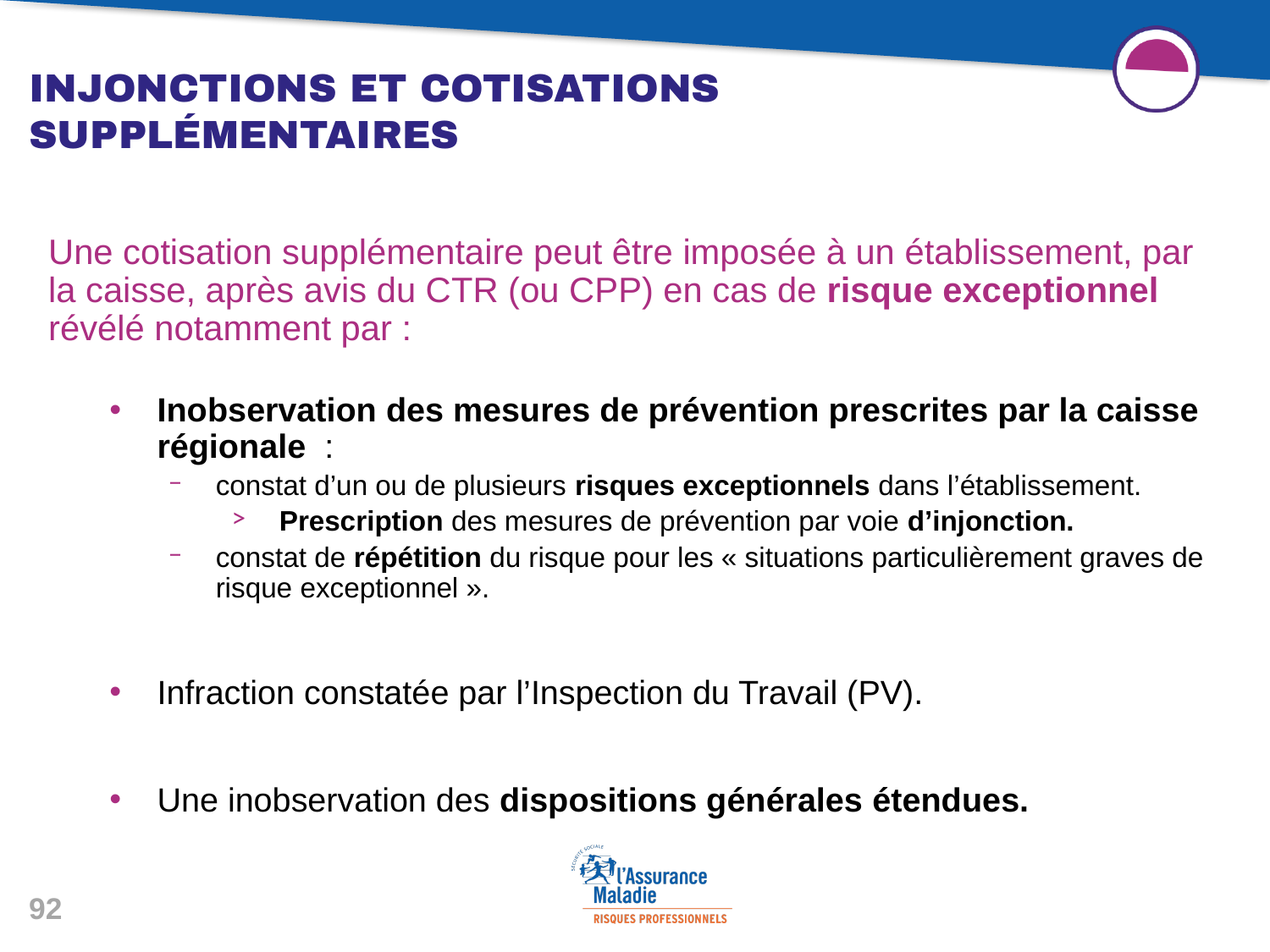

# Injonctions et Cotisations Supplémentaires
Une cotisation supplémentaire peut être imposée à un établissement, par la caisse, après avis du CTR (ou CPP) en cas de risque exceptionnel révélé notamment par :

Inobservation des mesures de prévention prescrites par la caisse régionale  :
constat d’un ou de plusieurs risques exceptionnels dans l’établissement.
Prescription des mesures de prévention par voie d’injonction.
constat de répétition du risque pour les « situations particulièrement graves de risque exceptionnel ».

Infraction constatée par l’Inspection du Travail (PV).

Une inobservation des dispositions générales étendues.

92